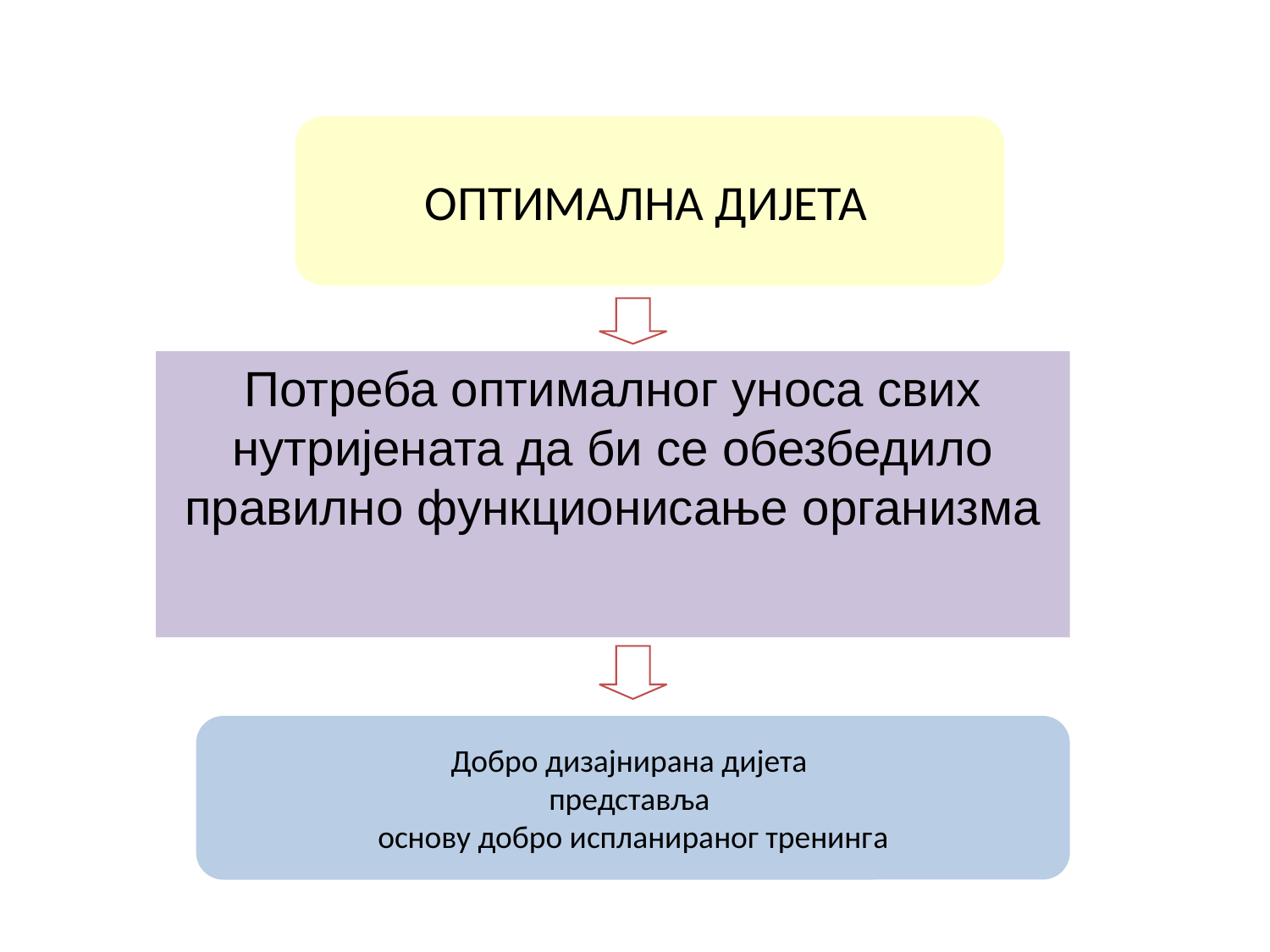

ОПТИМАЛНА ДИЈЕТА

Потреба оптималног уноса свих нутријената да би се обезбедило правилно функционисање организма

Добро дизајнирана дијета
представља
основу добро испланираног тренинга